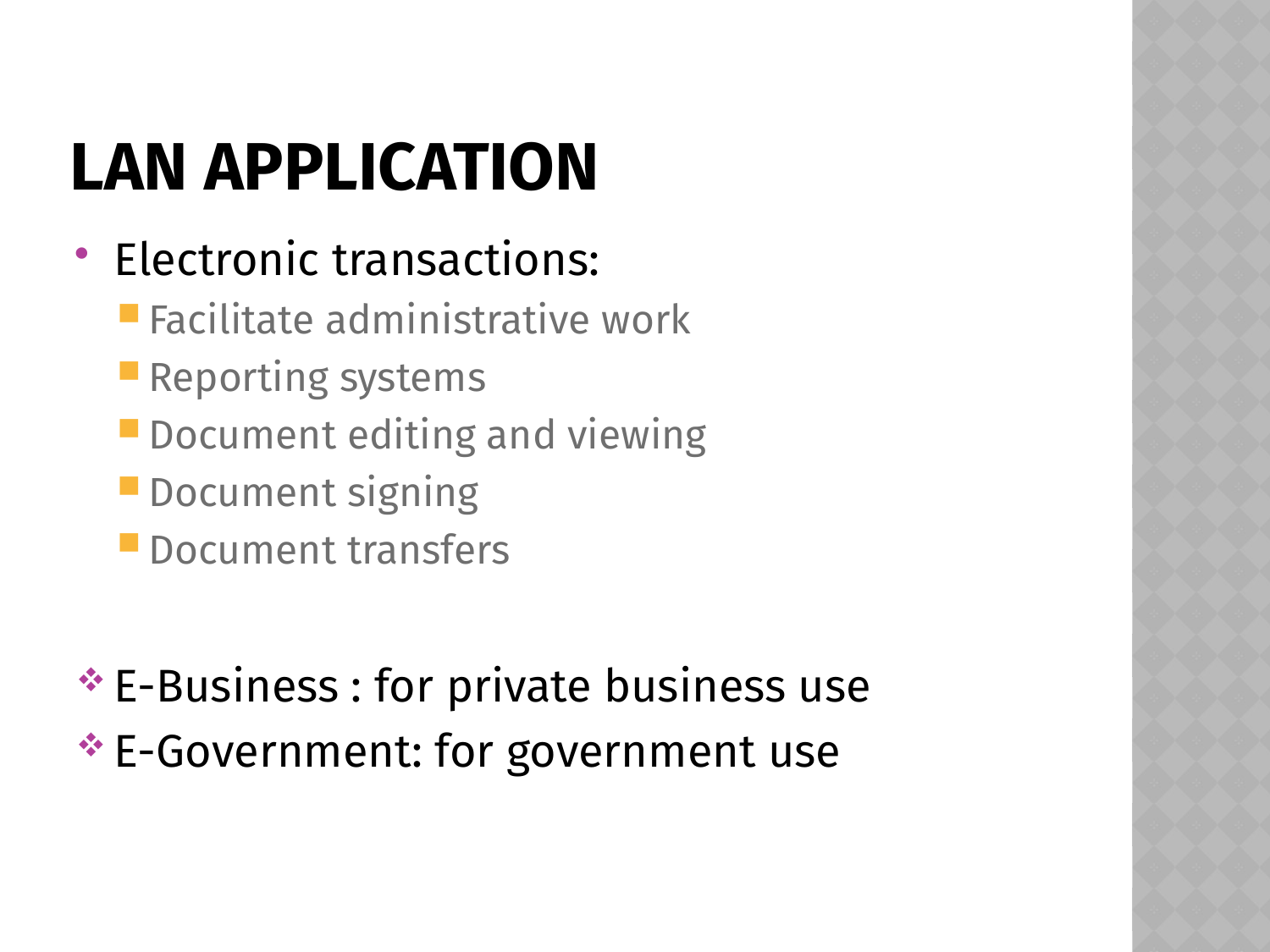

# Lan application
Electronic transactions:
Facilitate administrative work
Reporting systems
Document editing and viewing
Document signing
Document transfers

E-Business : for private business use
E-Government: for government use